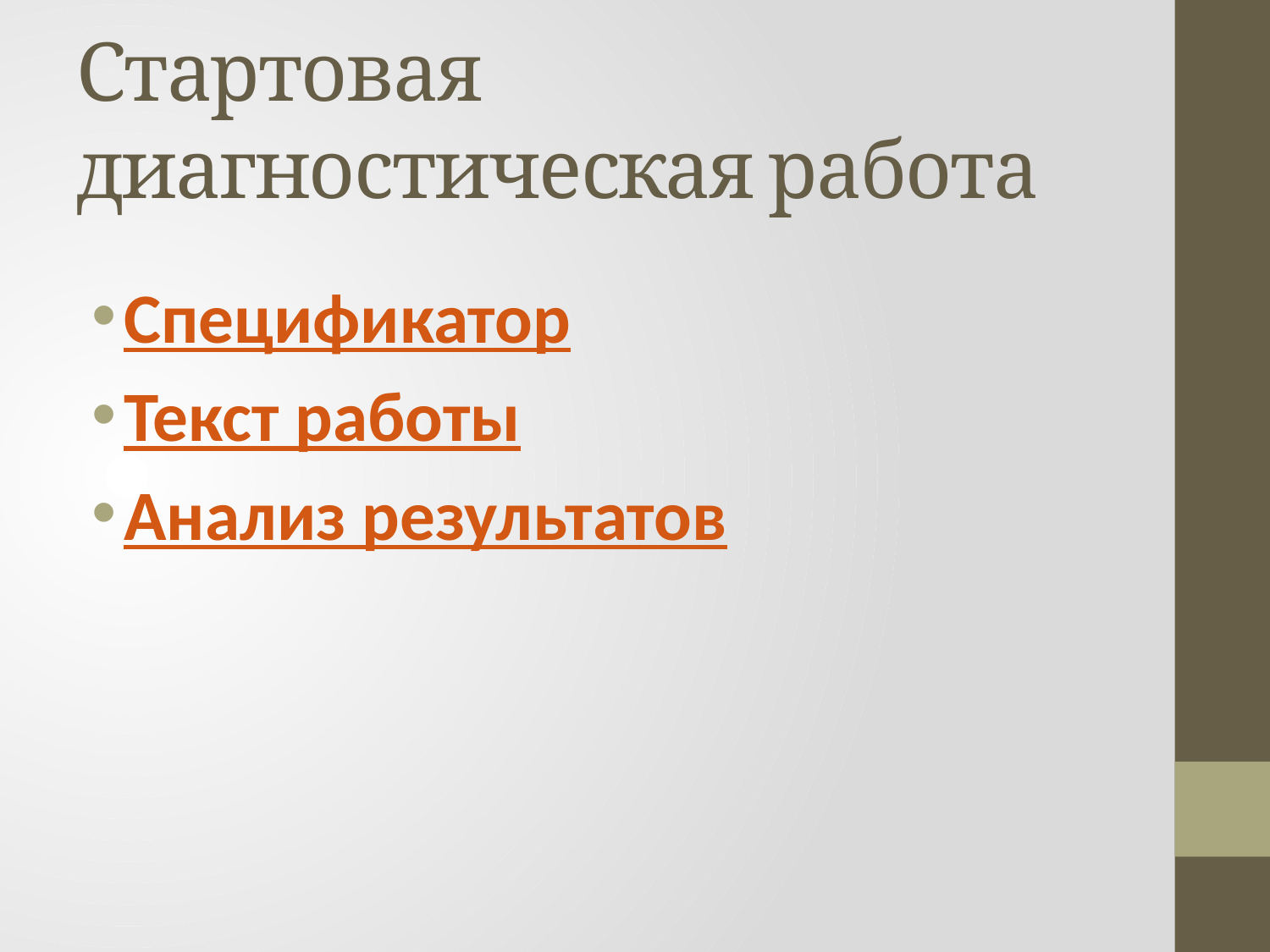

# Стартовая диагностическая работа
Спецификатор
Текст работы
Анализ результатов